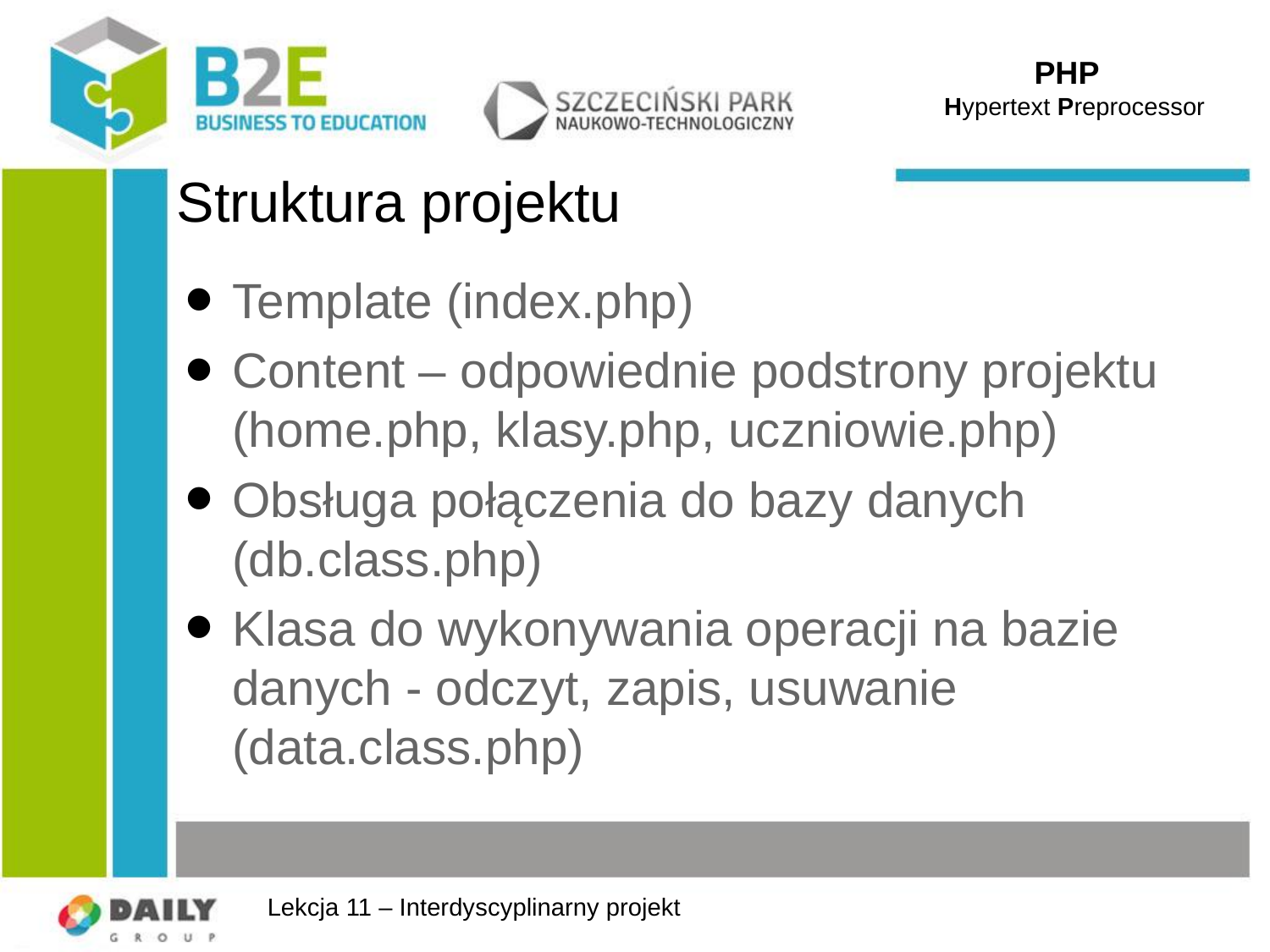

PHP
 Hypertext Preprocessor
# Struktura projektu
Template (index.php)
Content – odpowiednie podstrony projektu (home.php, klasy.php, uczniowie.php)
Obsługa połączenia do bazy danych (db.class.php)
Klasa do wykonywania operacji na bazie danych - odczyt, zapis, usuwanie (data.class.php)
Lekcja 11 – Interdyscyplinarny projekt